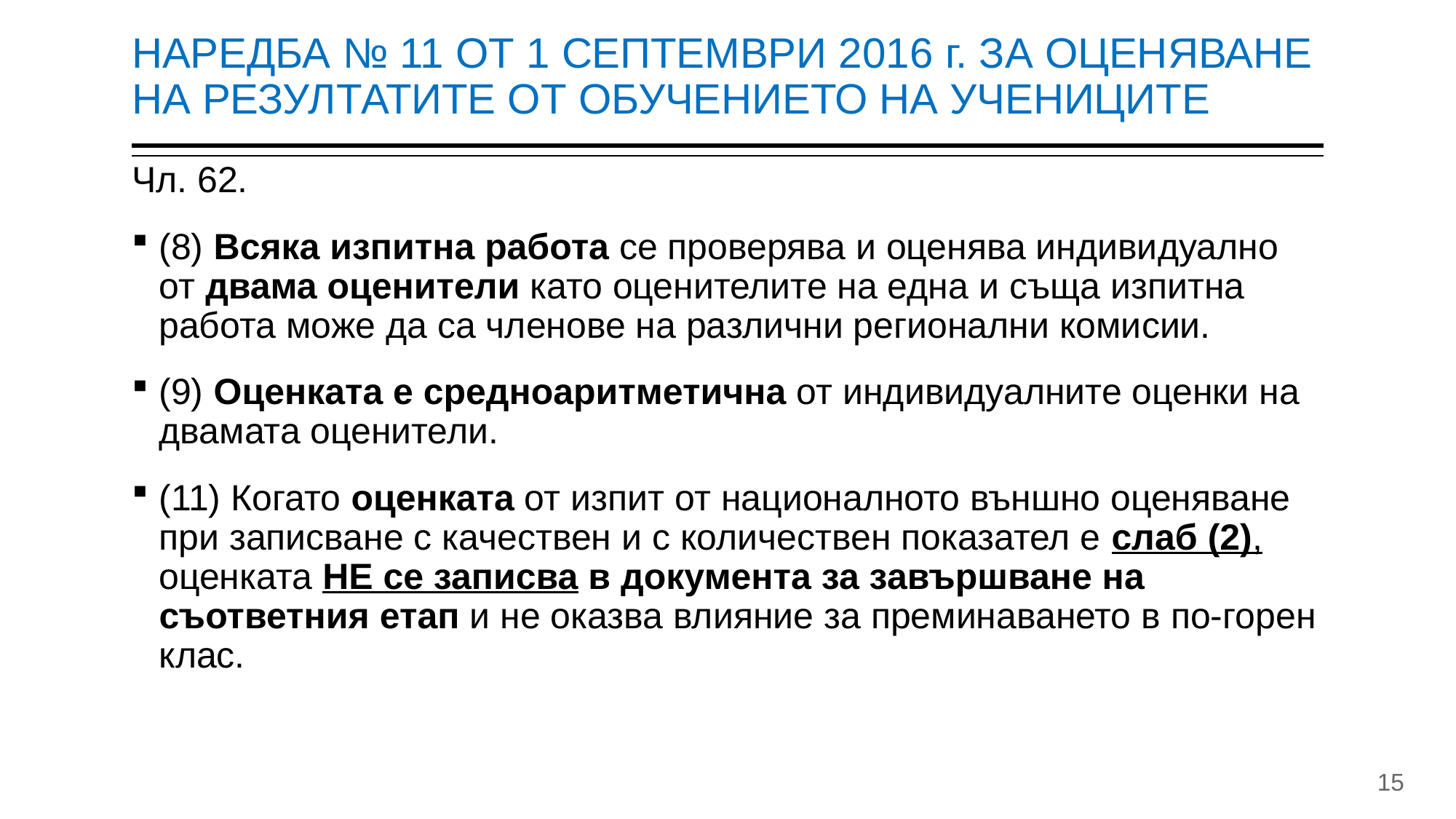

# НАРЕДБА № 11 ОТ 1 СЕПТЕМВРИ 2016 г. ЗА ОЦЕНЯВАНЕ НА РЕЗУЛТАТИТЕ ОТ ОБУЧЕНИЕТО НА УЧЕНИЦИТЕ
Чл. 62.
(8) Всяка изпитна работа се проверява и оценява индивидуално от двама оценители като оценителите на една и съща изпитна работа може да са членове на различни регионални комисии.
(9) Оценката е средноаритметична от индивидуалните оценки на двамата оценители.
(11) Когато оценката от изпит от националното външно оценяване при записване с качествен и с количествен показател е слаб (2), оценката НЕ се записва в документа за завършване на съответния етап и не оказва влияние за преминаването в по-горен клас.
15